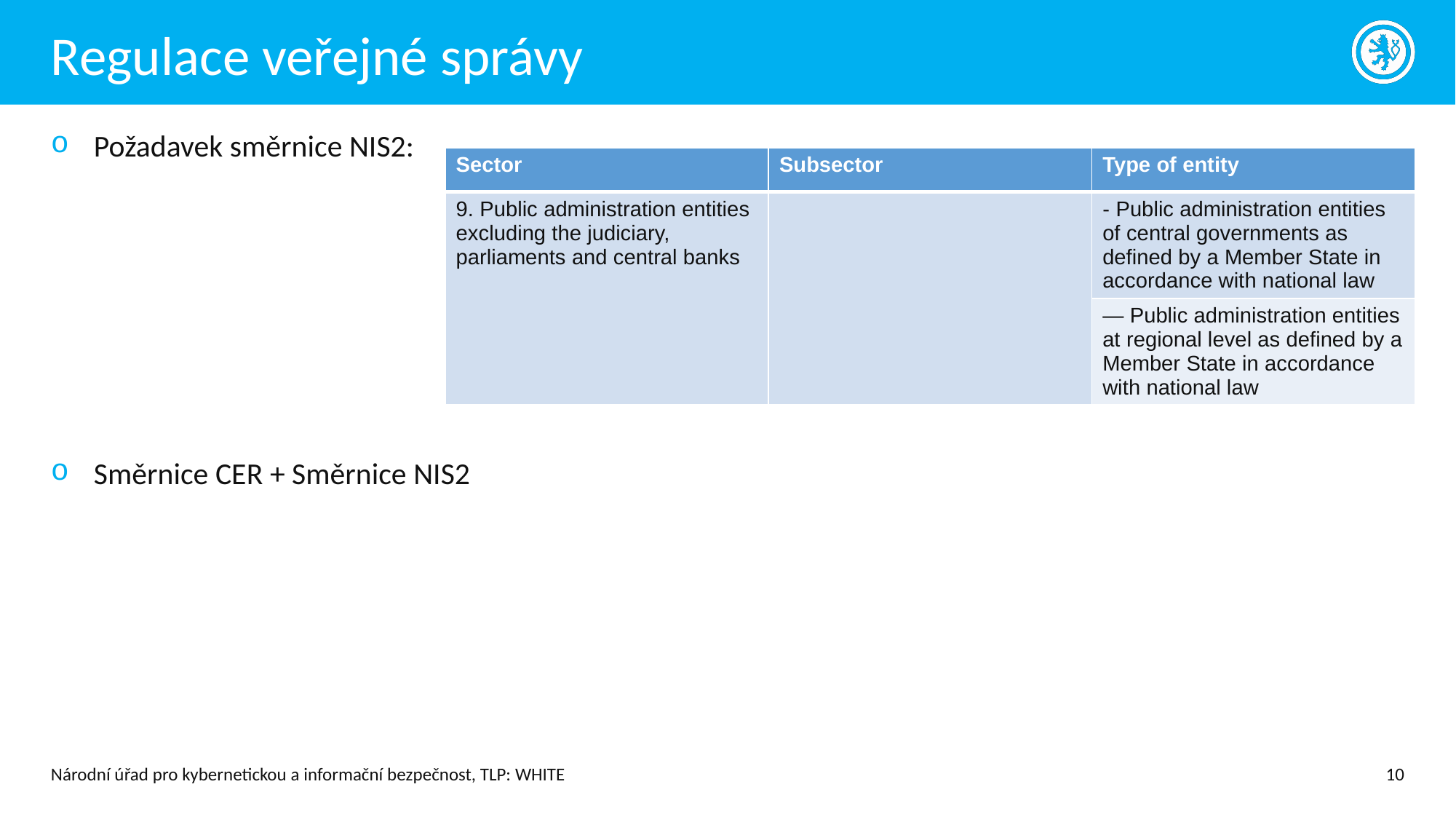

# Regulace veřejné správy
Požadavek směrnice NIS2:

Směrnice CER + Směrnice NIS2

| Sector | Subsector | Type of entity |
| --- | --- | --- |
| 9. Public administration entities excluding the judiciary, parliaments and central banks |  | - Public administration entities of central governments as defined by a Member State in accordance with national law |
|  |  | — Public administration entities at regional level as defined by a Member State in accordance with national law |
Národní úřad pro kybernetickou a informační bezpečnost, TLP: WHITE
10